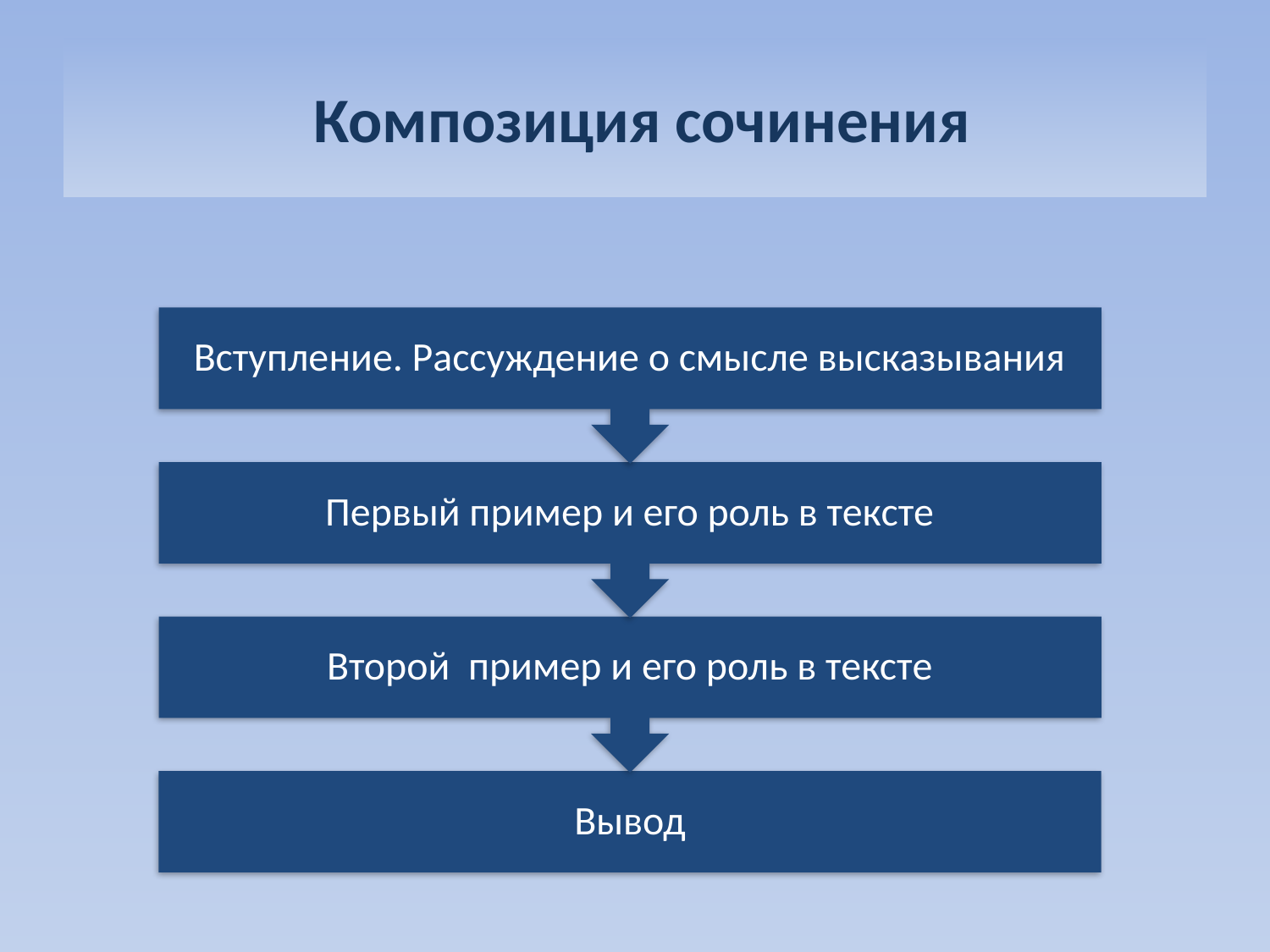

# Композиция сочинения

Вывод
Второй  пример и его роль в тексте
Первый пример и его роль в тексте
Вступление. Рассуждение о смысле высказывания